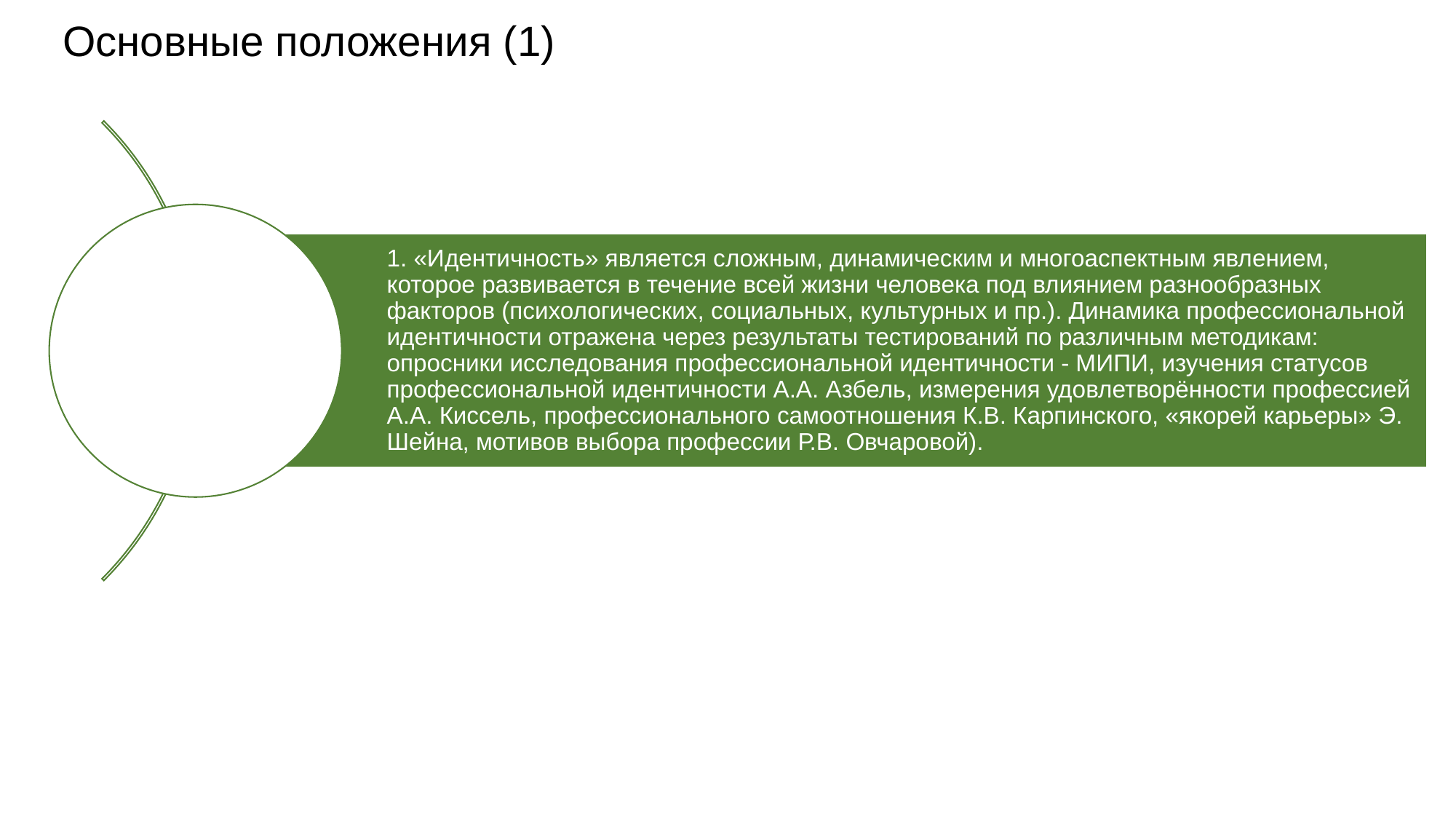

Основные положения (1)
1. «Идентичность» является сложным, динамическим и многоаспектным явлением, которое развивается в течение всей жизни человека под влиянием разнообразных факторов (психологических, социальных, культурных и пр.). Динамика профессиональной идентичности отражена через результаты тестирований по различным методикам: опросники исследования профессиональной идентичности - МИПИ, изучения статусов профессиональной идентичности А.А. Азбель, измерения удовлетворённости профессией А.А. Киссель, профессионального самоотношения К.В. Карпинского, «якорей карьеры» Э. Шейна, мотивов выбора профессии Р.В. Овчаровой).